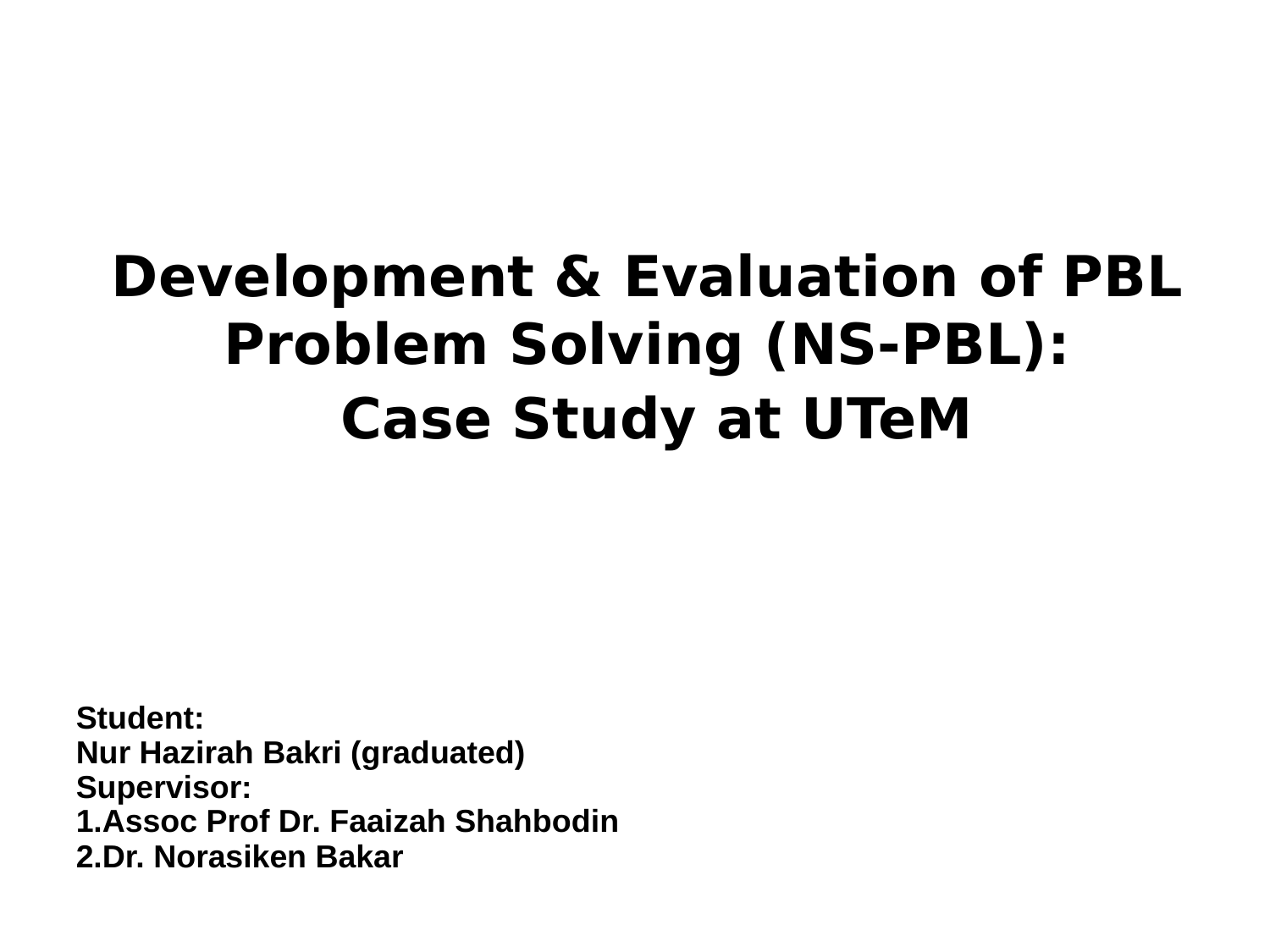

#
Development & Evaluation of PBL Problem Solving (NS-PBL):
  Case Study at UTeM
Student:
Nur Hazirah Bakri (graduated)
Supervisor:
1.Assoc Prof Dr. Faaizah Shahbodin
2.Dr. Norasiken Bakar